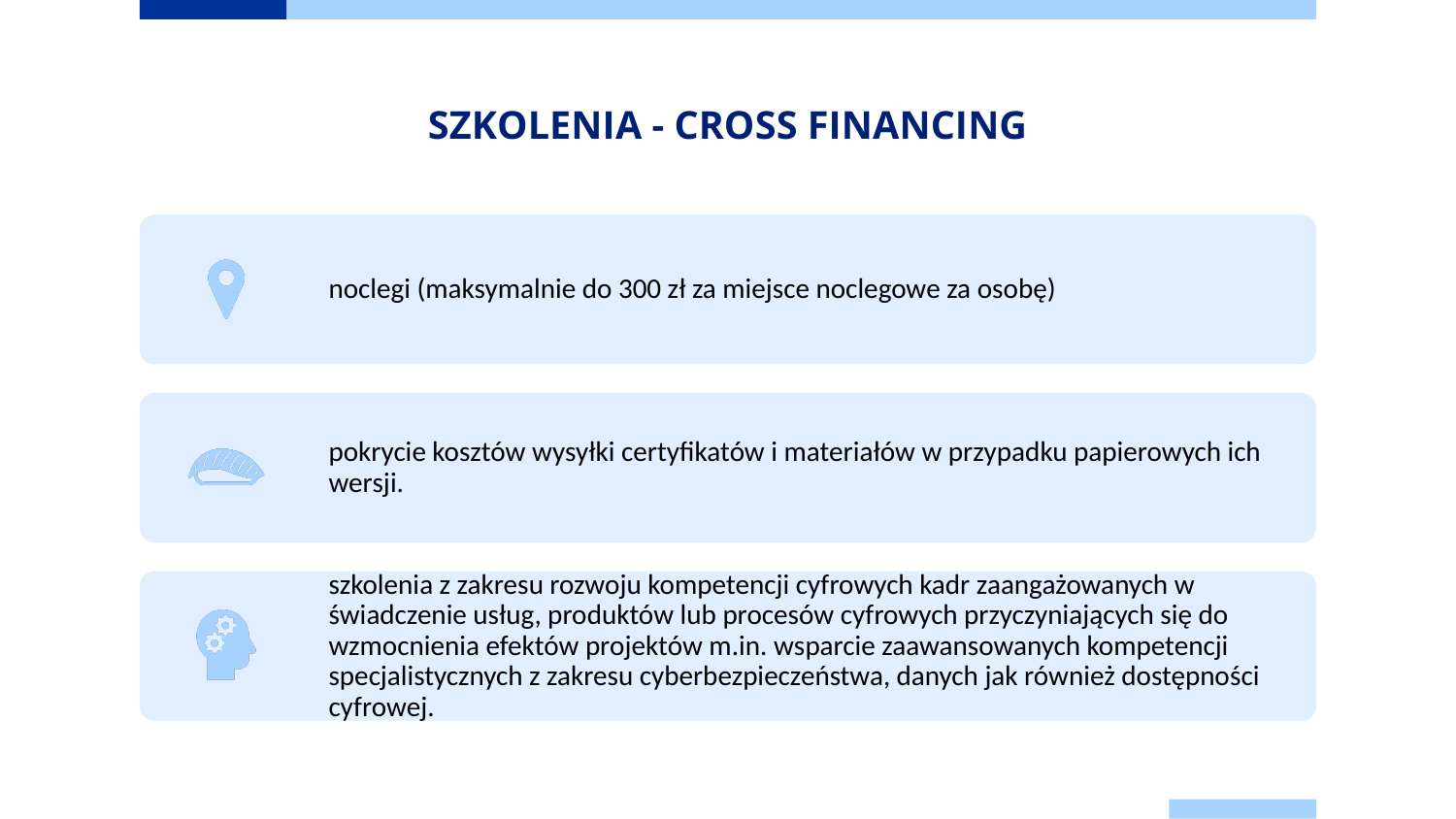

# SZKOLENIA - CROSS FINANCING
noclegi (maksymalnie do 300 zł za miejsce noclegowe za osobę)
pokrycie kosztów wysyłki certyfikatów i materiałów w przypadku papierowych ich wersji.
szkolenia z zakresu rozwoju kompetencji cyfrowych kadr zaangażowanych w świadczenie usług, produktów lub procesów cyfrowych przyczyniających się do wzmocnienia efektów projektów m.in. wsparcie zaawansowanych kompetencji specjalistycznych z zakresu cyberbezpieczeństwa, danych jak również dostępności cyfrowej.
17